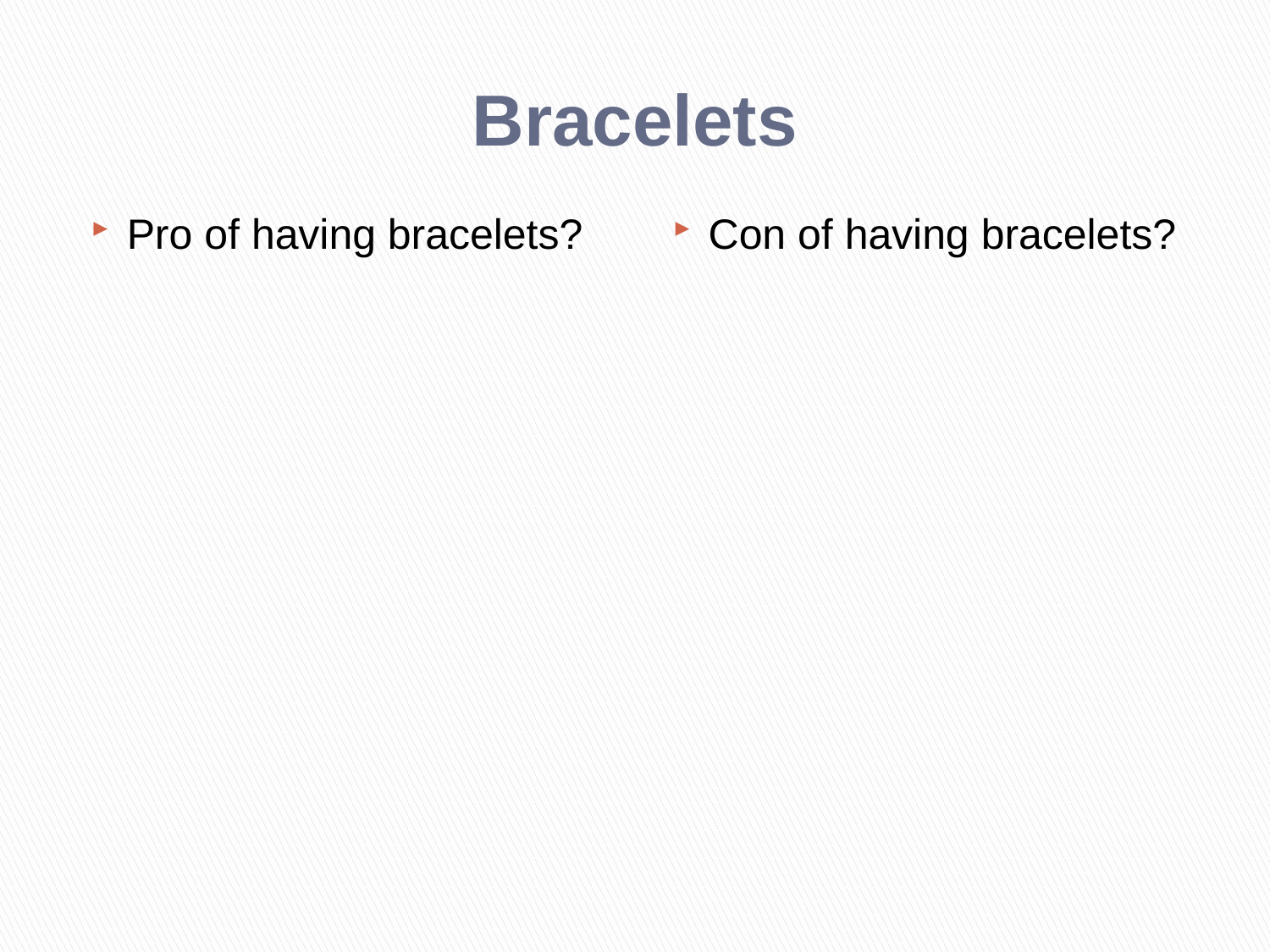

# Bracelets
Pro of having bracelets?
Con of having bracelets?